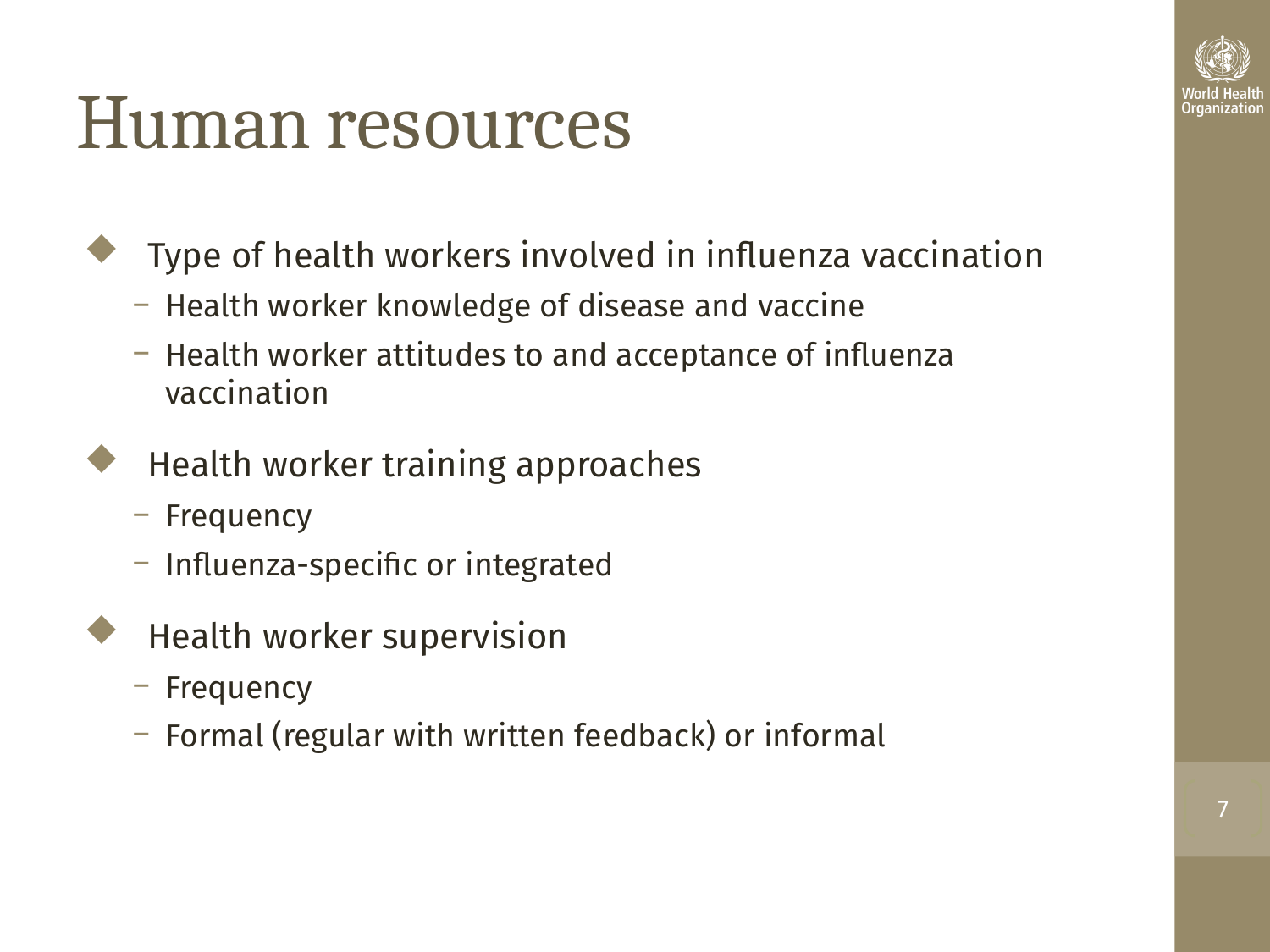

# Human resources
Type of health workers involved in influenza vaccination
Health worker knowledge of disease and vaccine
Health worker attitudes to and acceptance of influenza vaccination
Health worker training approaches
Frequency
Influenza-specific or integrated
Health worker supervision
Frequency
Formal (regular with written feedback) or informal